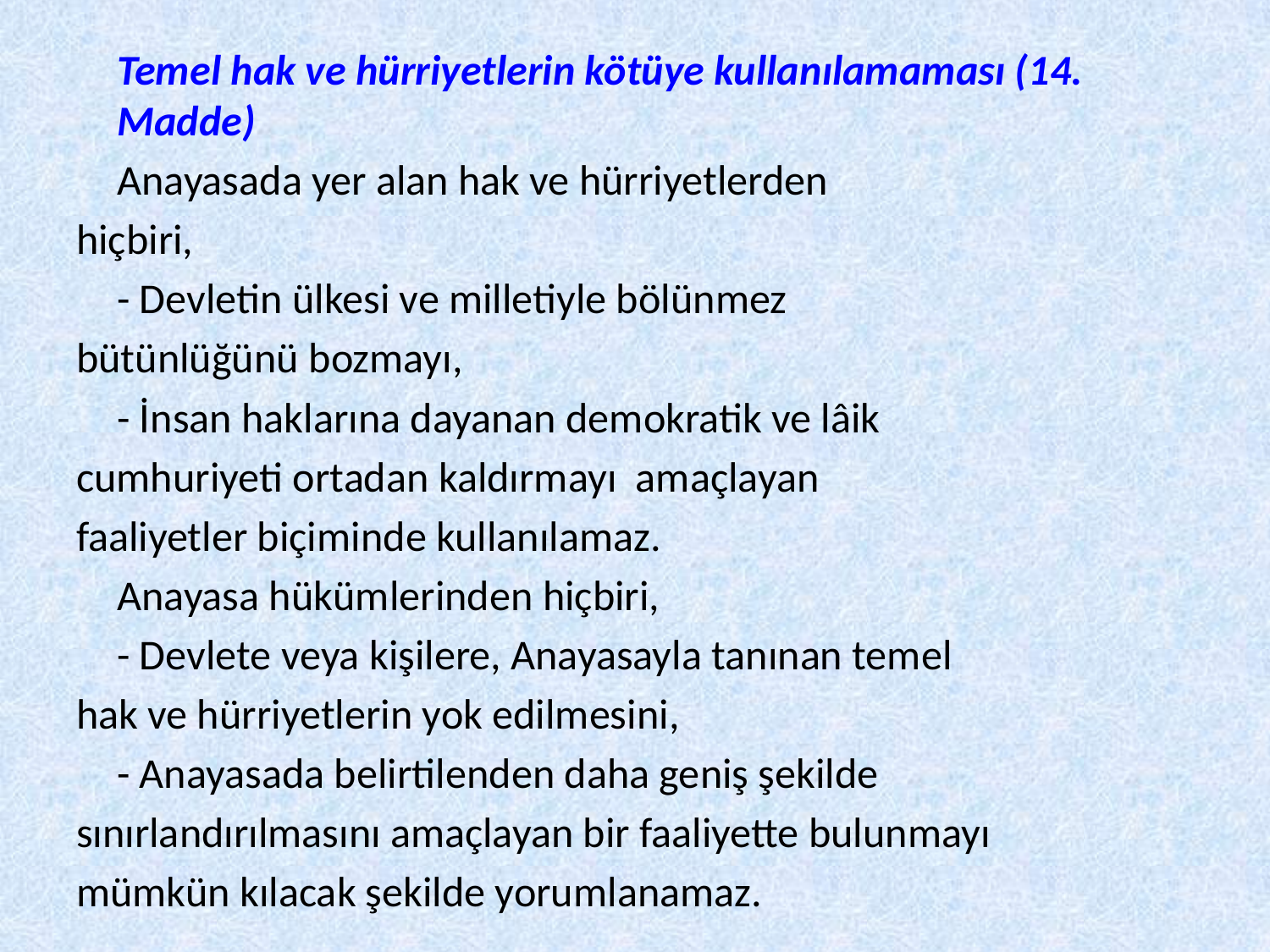

Temel hak ve hürriyetlerin kötüye kullanılamaması (14. Madde)
	Anayasada yer alan hak ve hürriyetlerden
hiçbiri,
	- Devletin ülkesi ve milletiyle bölünmez
bütünlüğünü bozmayı,
	- İnsan haklarına dayanan demokratik ve lâik
cumhuriyeti ortadan kaldırmayı  amaçlayan
faaliyetler biçiminde kullanılamaz.
	Anayasa hükümlerinden hiçbiri,
	- Devlete veya kişilere, Anayasayla tanınan temel
hak ve hürriyetlerin yok edilmesini,
	- Anayasada belirtilenden daha geniş şekilde
sınırlandırılmasını amaçlayan bir faaliyette bulunmayı
mümkün kılacak şekilde yorumlanamaz.